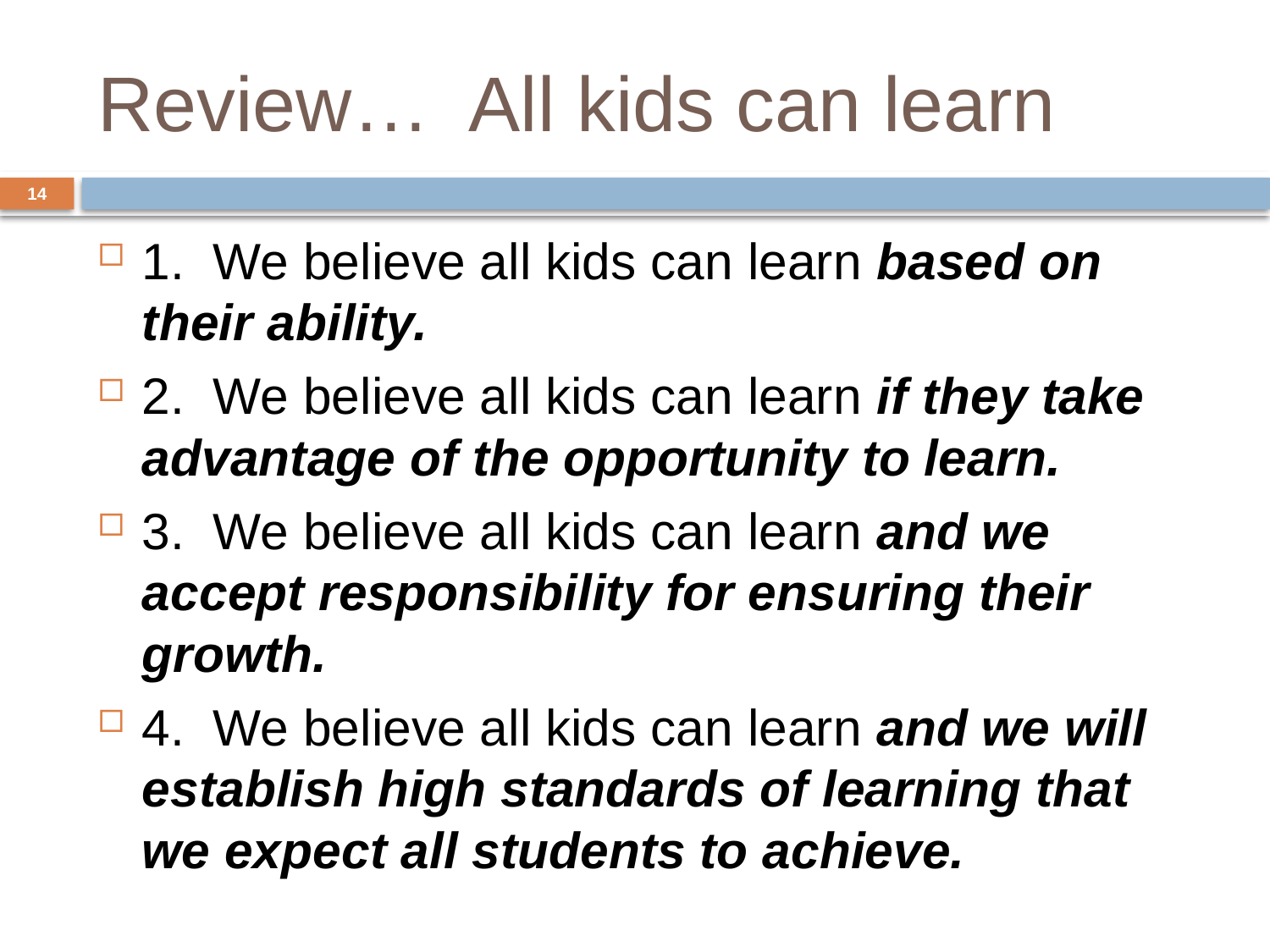

# Review…  All kids can learn
14
1.  We believe all kids can learn based on their ability.
2.  We believe all kids can learn if they take advantage of the opportunity to learn.
3.  We believe all kids can learn and we accept responsibility for ensuring their growth.
4.  We believe all kids can learn and we will establish high standards of learning that we expect all students to achieve.